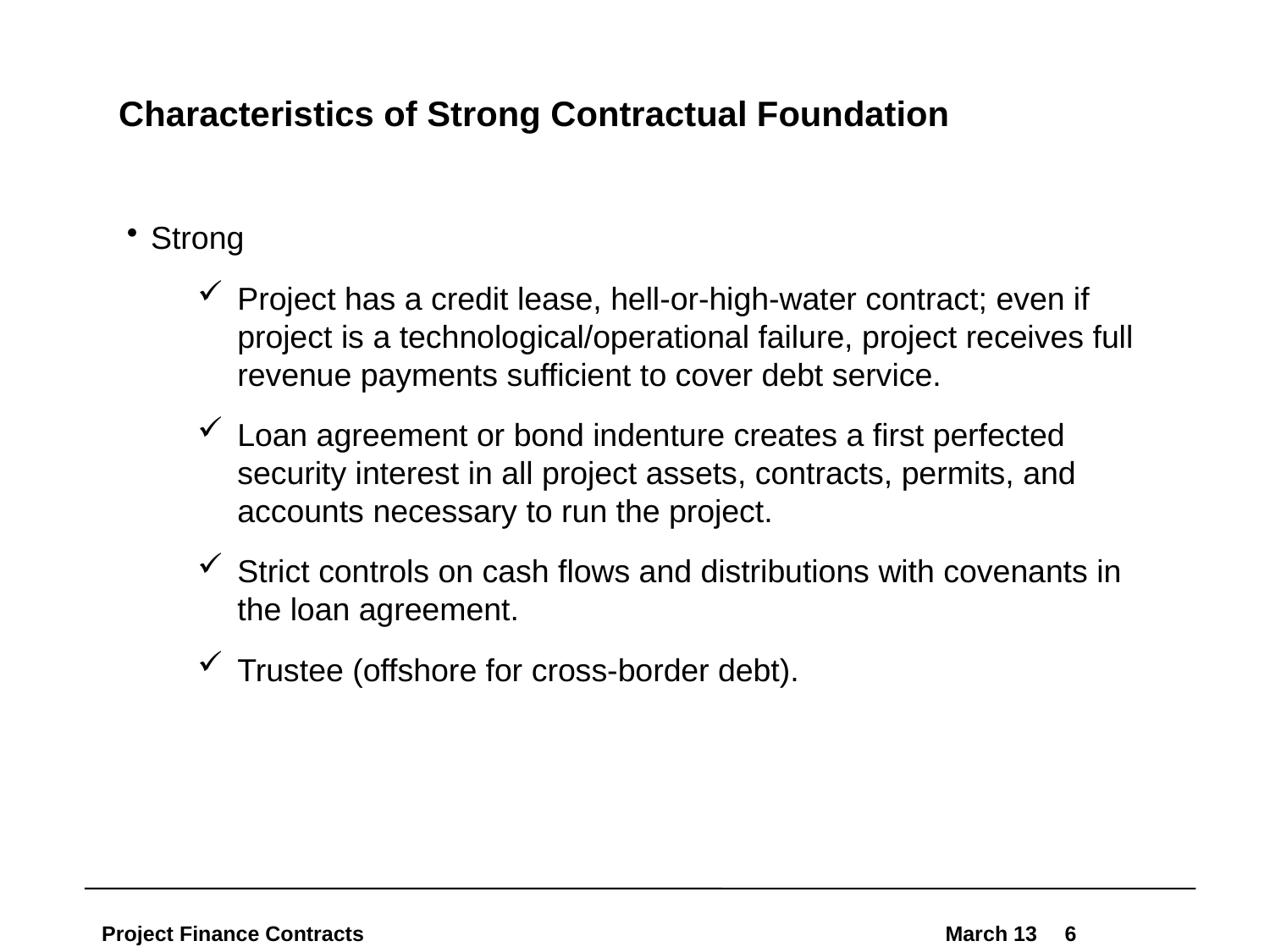

# Characteristics of Strong Contractual Foundation
Strong
Project has a credit lease, hell-or-high-water contract; even if project is a technological/operational failure, project receives full revenue payments sufficient to cover debt service.
Loan agreement or bond indenture creates a first perfected security interest in all project assets, contracts, permits, and accounts necessary to run the project.
Strict controls on cash flows and distributions with covenants in the loan agreement.
Trustee (offshore for cross-border debt).